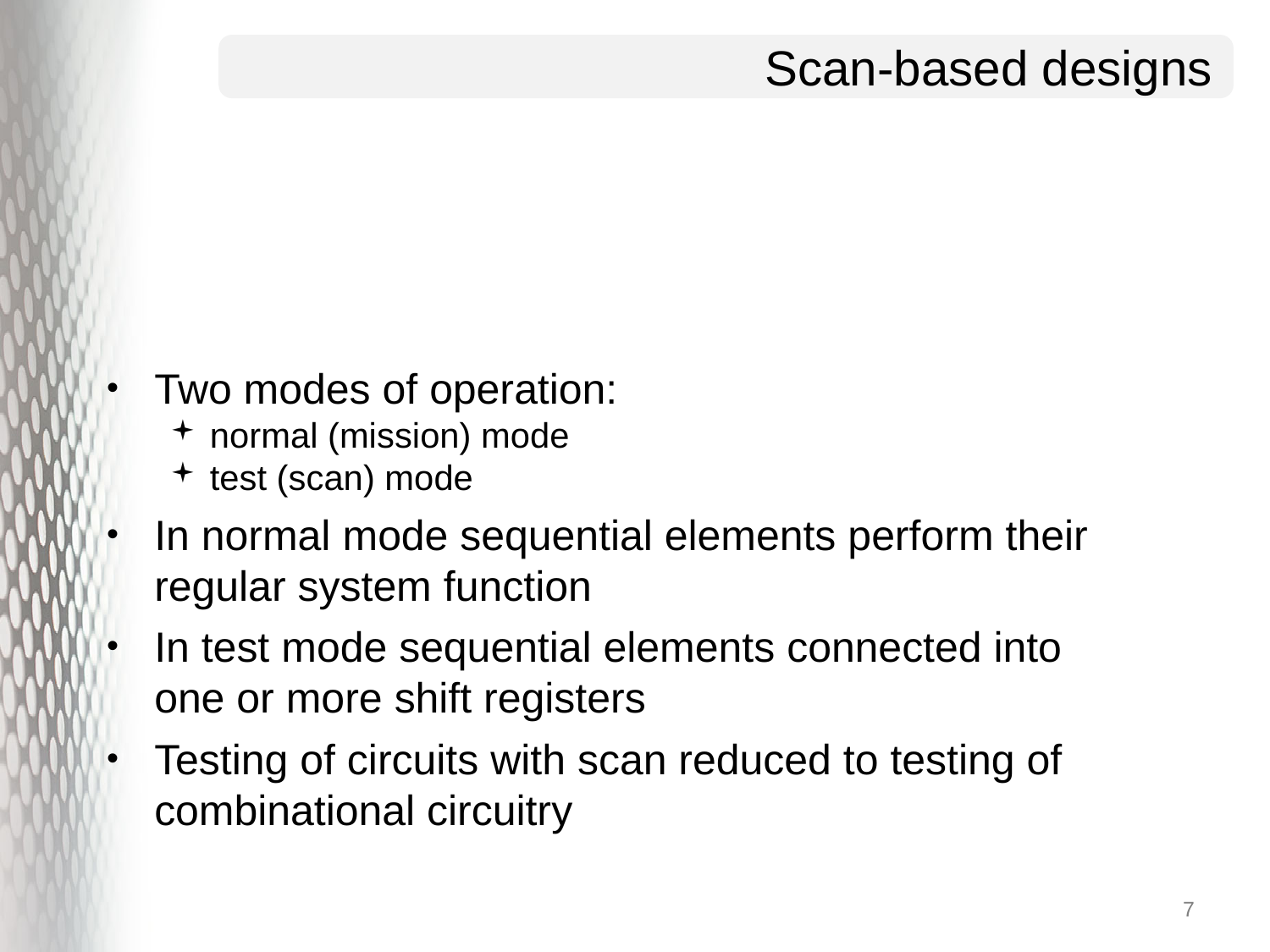

# Scan-based designs
Two modes of operation:
normal (mission) mode
test (scan) mode
In normal mode sequential elements perform their regular system function
In test mode sequential elements connected into one or more shift registers
Testing of circuits with scan reduced to testing of combinational circuitry